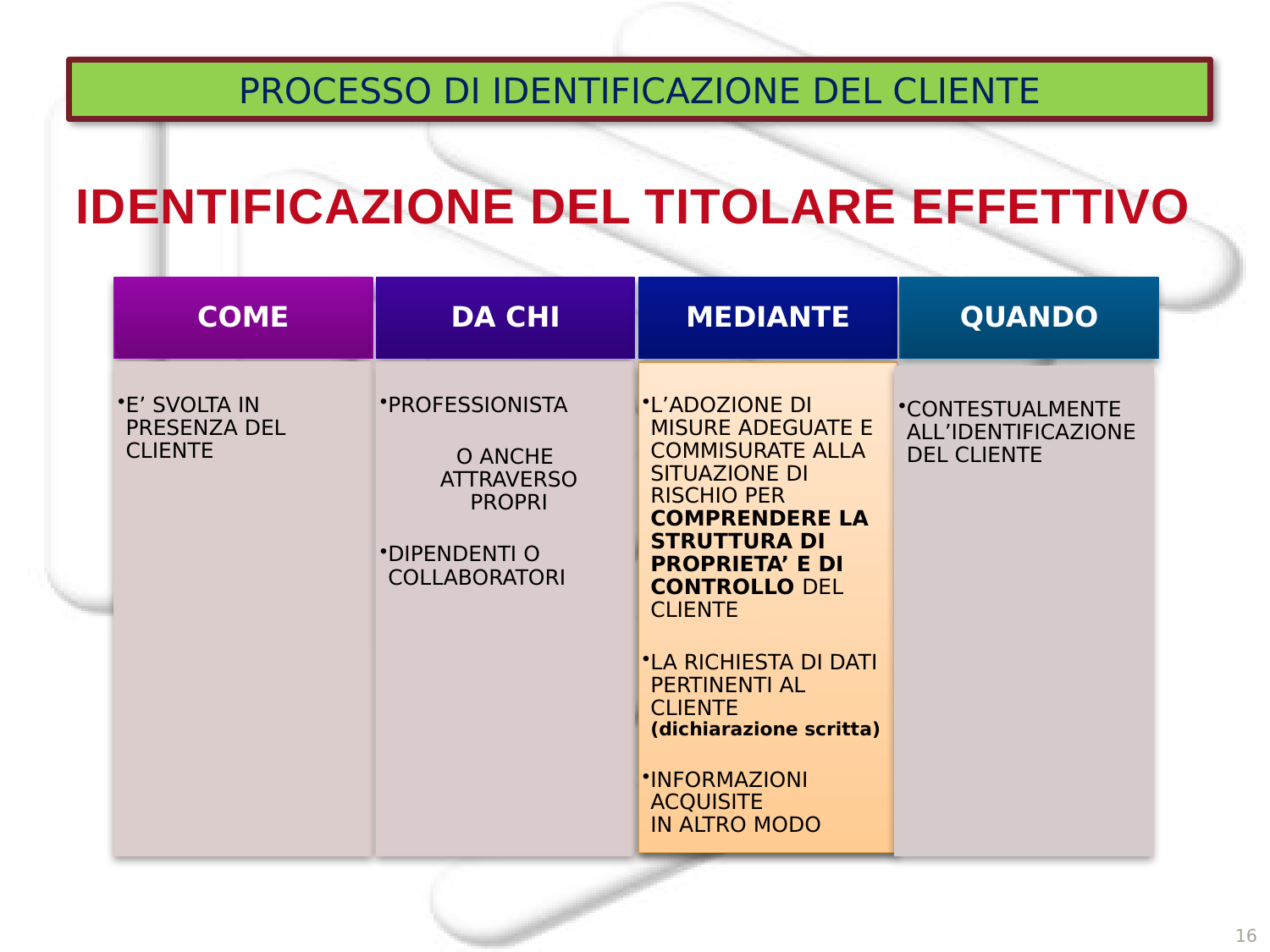

PROCESSO DI IDENTIFICAZIONE DEL CLIENTE
IDENTIFICAZIONE DEL TITOLARE EFFETTIVO

COME

DA CHI

MEDIANTE

QUANDO

E’ SVOLTA IN PRESENZA DEL CLIENTE

PROFESSIONISTA

O ANCHE
ATTRAVERSO
PROPRI

DIPENDENTI O COLLABORATORI

L’ADOZIONE DI MISURE ADEGUATE E COMMISURATE ALLA SITUAZIONE DI RISCHIO PER COMPRENDERE LA STRUTTURA DI PROPRIETA’ E DI CONTROLLO DEL CLIENTE

LA RICHIESTA DI DATI PERTINENTI AL CLIENTE (dichiarazione scritta)

INFORMAZIONI ACQUISITE
IN ALTRO MODO

CONTESTUALMENTE ALL’IDENTIFICAZIONE DEL CLIENTE
16